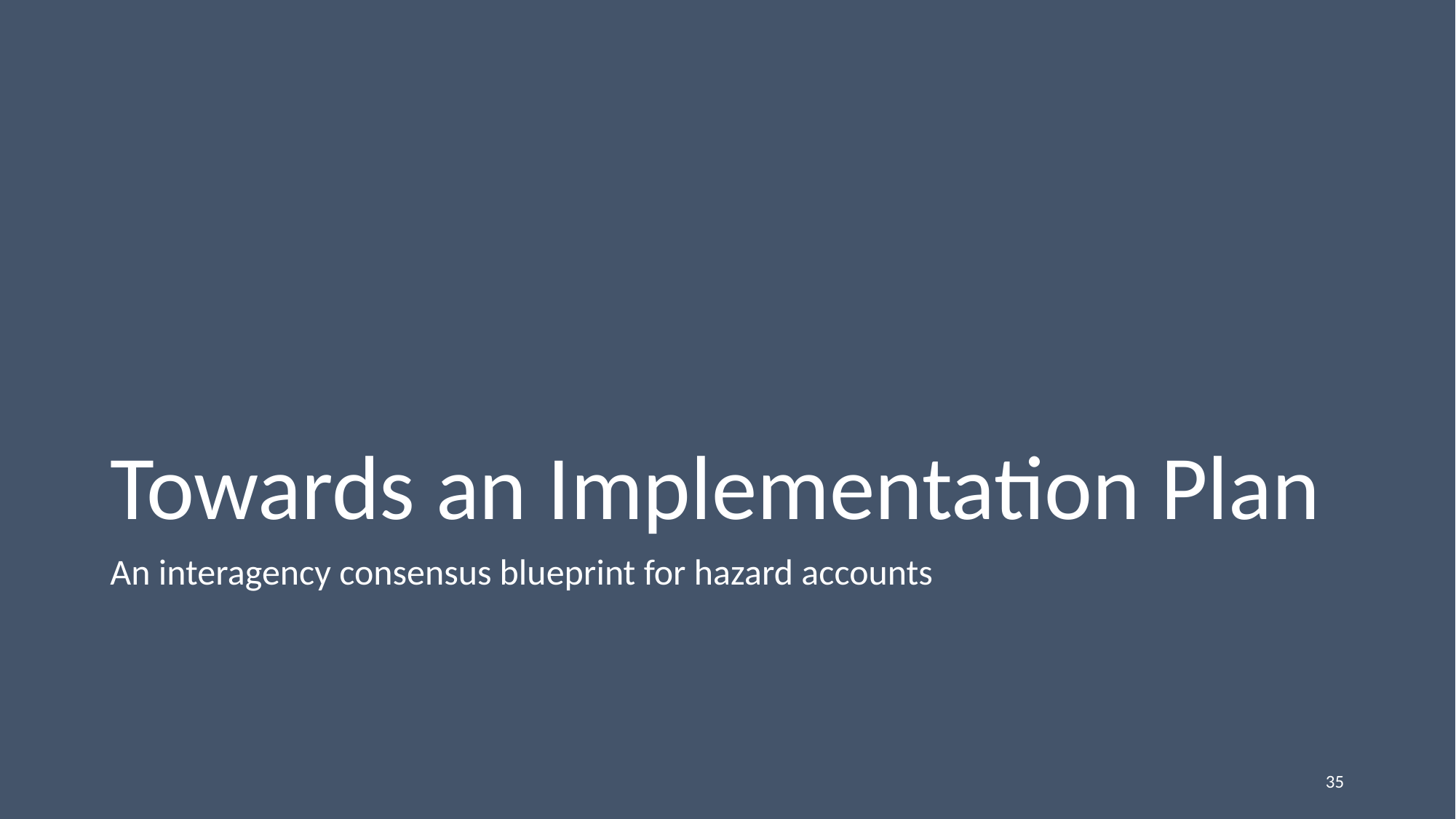

# Towards an Implementation Plan
An interagency consensus blueprint for hazard accounts
35